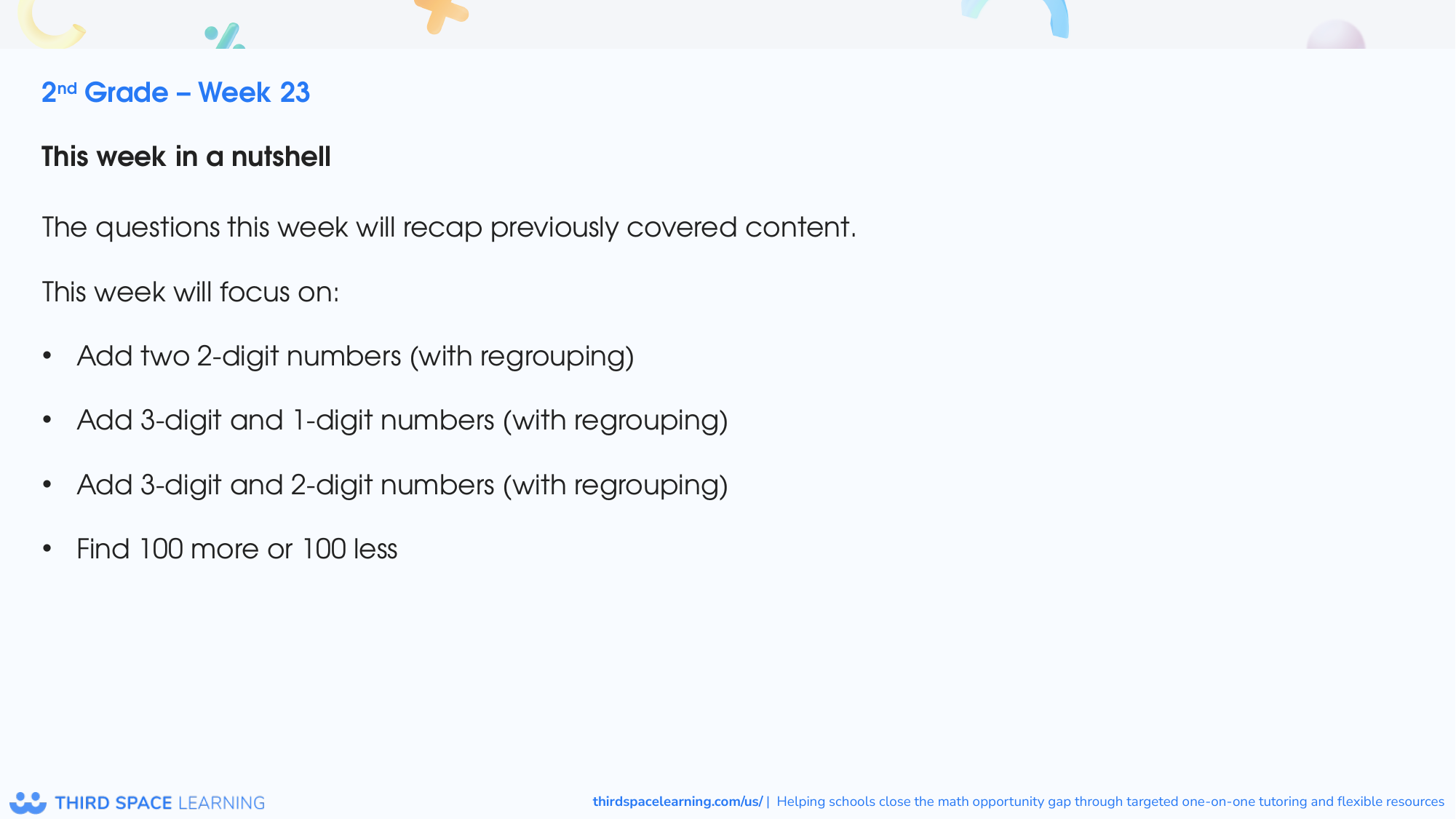

2nd Grade – Week 23
This week in a nutshell
The questions this week will recap previously covered content.
This week will focus on:
Add two 2-digit numbers (with regrouping)
Add 3-digit and 1-digit numbers (with regrouping)
Add 3-digit and 2-digit numbers (with regrouping)
Find 100 more or 100 less